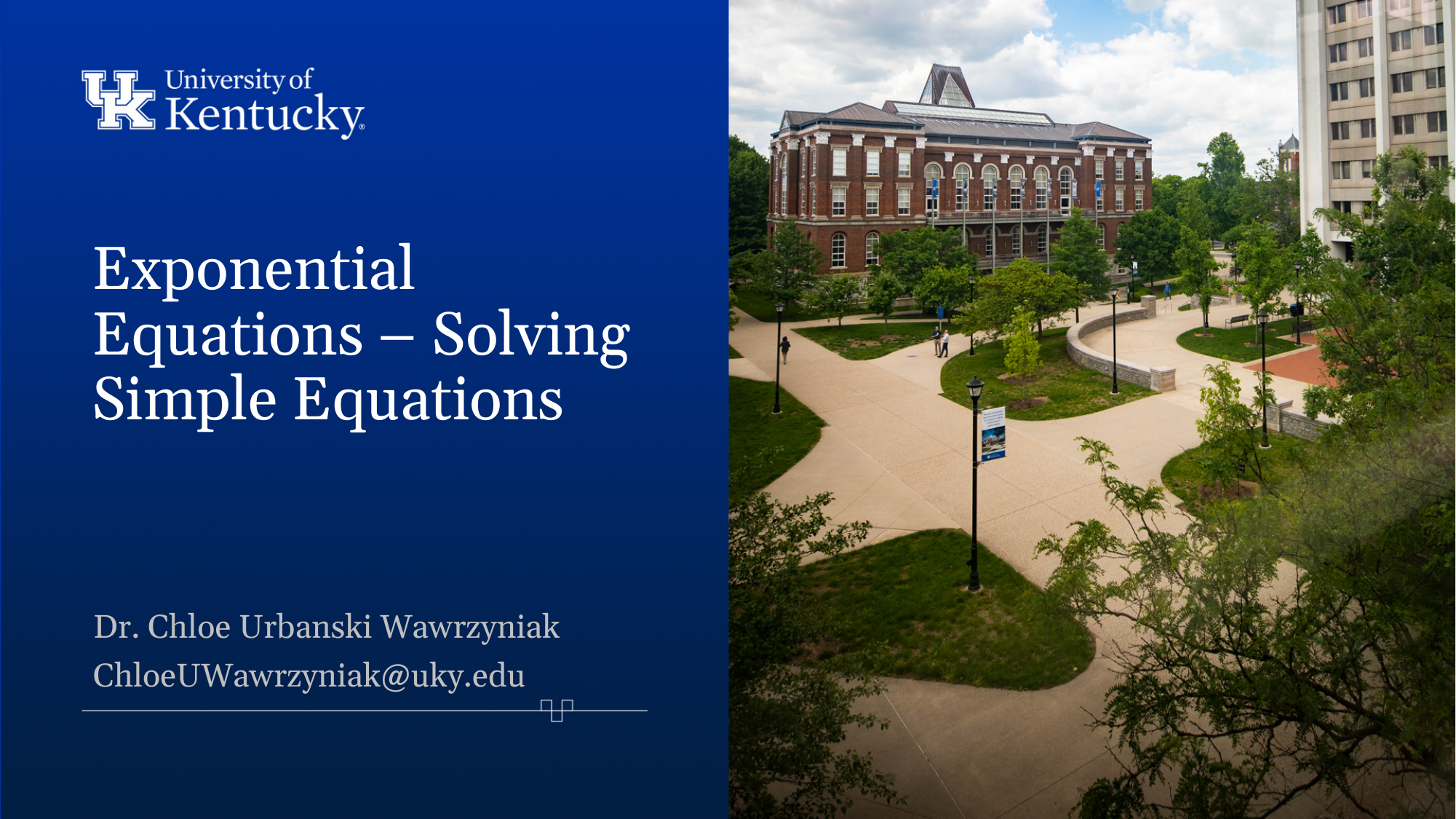

# Exponential Equations – Solving Simple Equations
Dr. Chloe Urbanski Wawrzyniak
ChloeUWawrzyniak@uky.edu